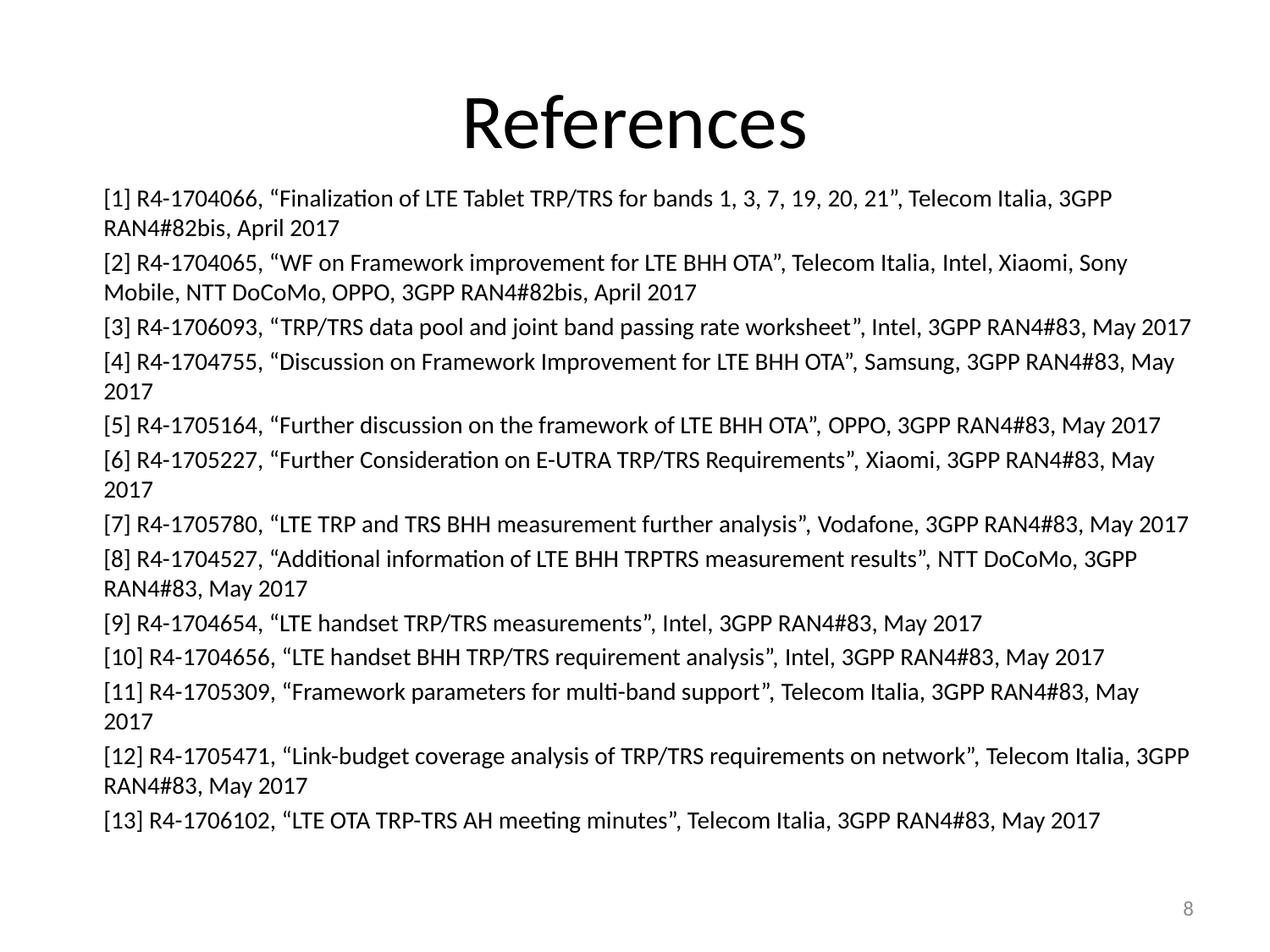

# References
[1] R4-1704066, “Finalization of LTE Tablet TRP/TRS for bands 1, 3, 7, 19, 20, 21”, Telecom Italia, 3GPP RAN4#82bis, April 2017
[2] R4-1704065, “WF on Framework improvement for LTE BHH OTA”, Telecom Italia, Intel, Xiaomi, Sony Mobile, NTT DoCoMo, OPPO, 3GPP RAN4#82bis, April 2017
[3] R4-1706093, “TRP/TRS data pool and joint band passing rate worksheet”, Intel, 3GPP RAN4#83, May 2017
[4] R4-1704755, “Discussion on Framework Improvement for LTE BHH OTA”, Samsung, 3GPP RAN4#83, May 2017
[5] R4-1705164, “Further discussion on the framework of LTE BHH OTA”, OPPO, 3GPP RAN4#83, May 2017
[6] R4-1705227, “Further Consideration on E-UTRA TRP/TRS Requirements”, Xiaomi, 3GPP RAN4#83, May 2017
[7] R4-1705780, “LTE TRP and TRS BHH measurement further analysis”, Vodafone, 3GPP RAN4#83, May 2017
[8] R4-1704527, “Additional information of LTE BHH TRPTRS measurement results”, NTT DoCoMo, 3GPP RAN4#83, May 2017
[9] R4-1704654, “LTE handset TRP/TRS measurements”, Intel, 3GPP RAN4#83, May 2017
[10] R4-1704656, “LTE handset BHH TRP/TRS requirement analysis”, Intel, 3GPP RAN4#83, May 2017
[11] R4-1705309, “Framework parameters for multi-band support”, Telecom Italia, 3GPP RAN4#83, May 2017
[12] R4-1705471, “Link-budget coverage analysis of TRP/TRS requirements on network”, Telecom Italia, 3GPP RAN4#83, May 2017
[13] R4-1706102, “LTE OTA TRP-TRS AH meeting minutes”, Telecom Italia, 3GPP RAN4#83, May 2017

8